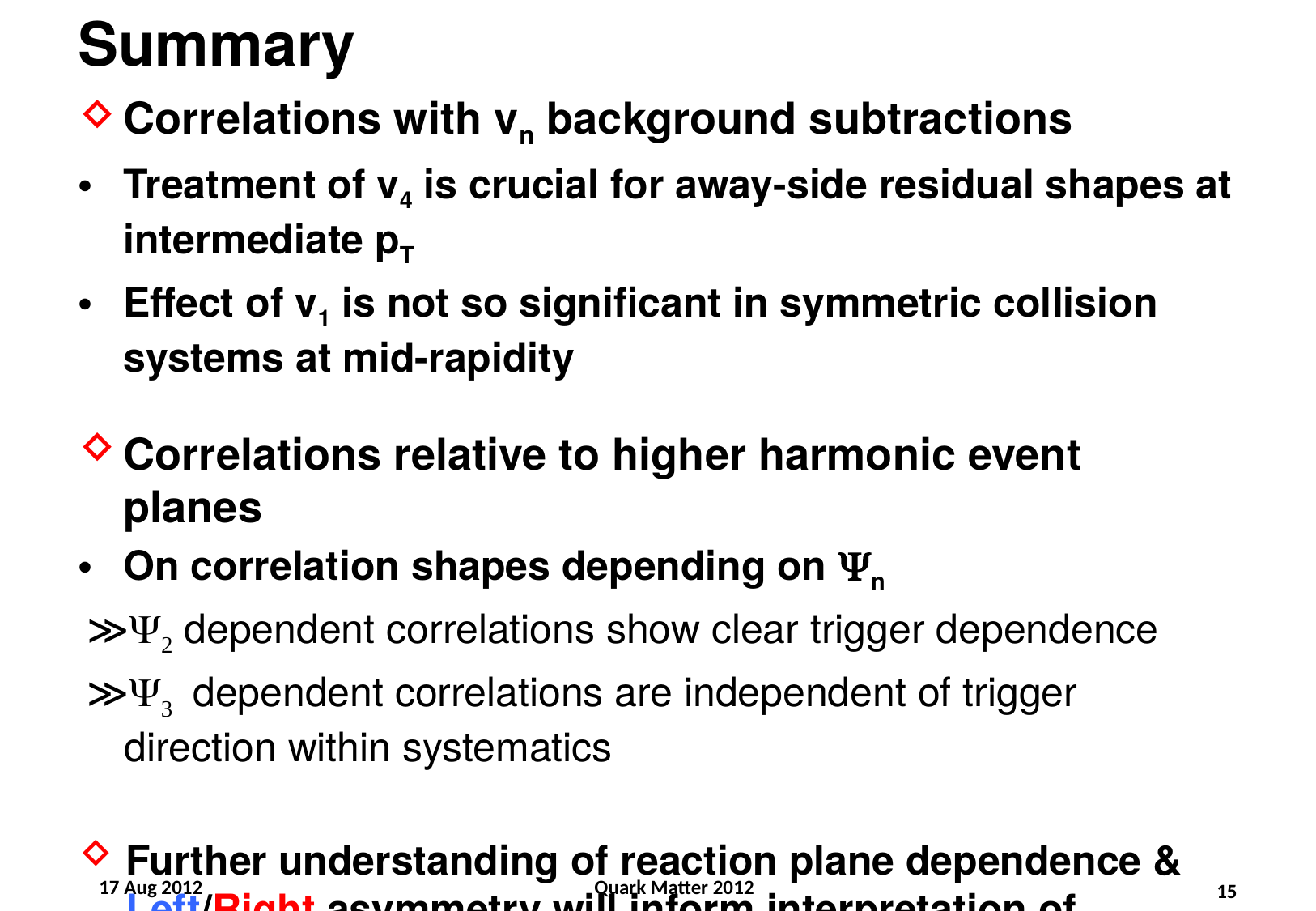

# Summary
Correlations with vn background subtractions
Treatment of v4 is crucial for away-side residual shapes at intermediate pT
Effect of v1 is not so significant in symmetric collision systems at mid-rapidity

Correlations relative to higher harmonic event planes
On correlation shapes depending on Ψn
Ψ2 dependent correlations show clear trigger dependence
Ψ3 dependent correlations are independent of trigger direction within systematics

Further understanding of reaction plane dependence & Left/Right asymmetry will inform interpretation of inclusive correlations
17 Aug 2012
Quark Matter 2012
15